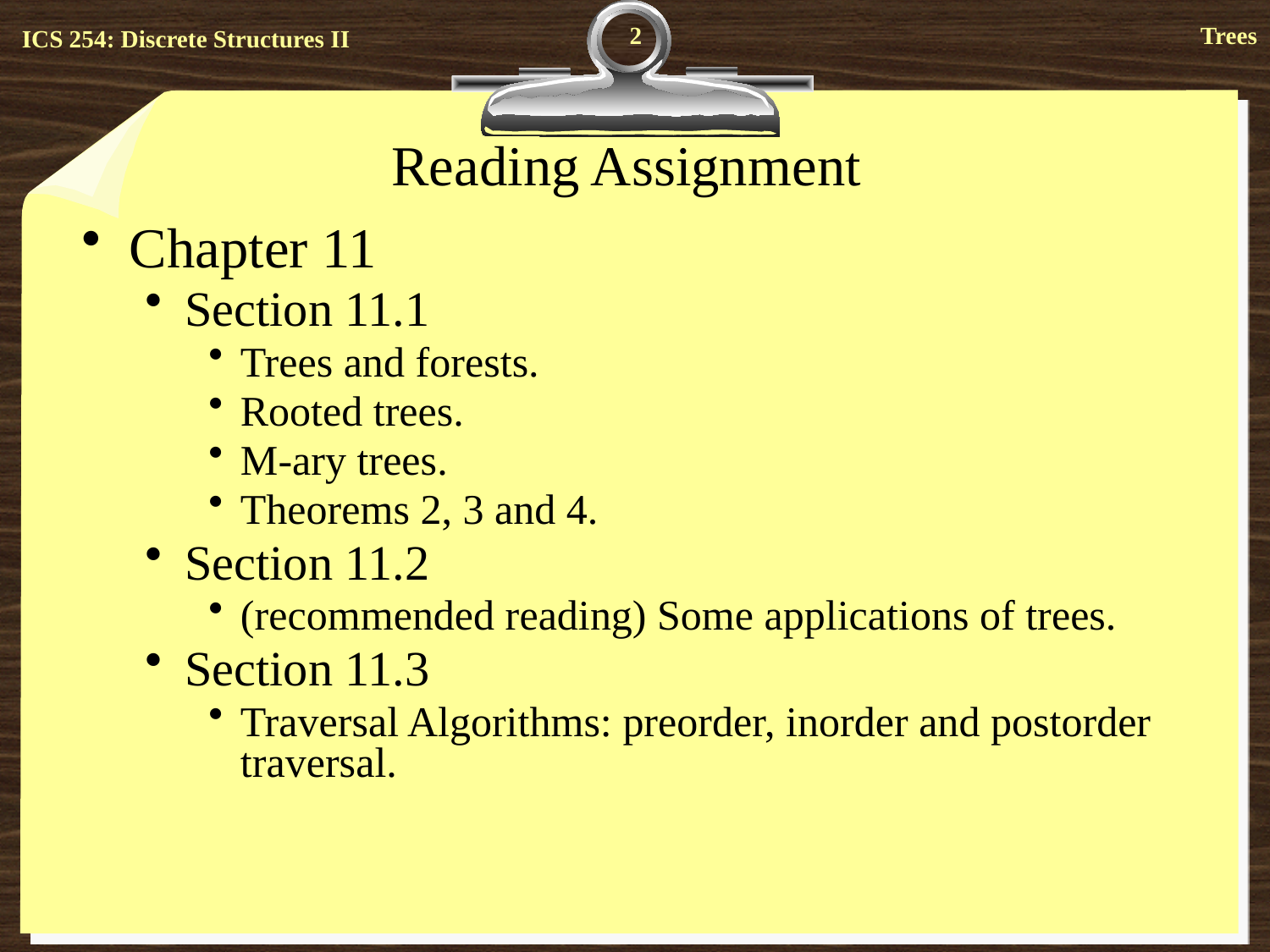

2
# Reading Assignment
Chapter 11
Section 11.1
Trees and forests.
Rooted trees.
M-ary trees.
Theorems 2, 3 and 4.
Section 11.2
(recommended reading) Some applications of trees.
Section 11.3
Traversal Algorithms: preorder, inorder and postorder traversal.